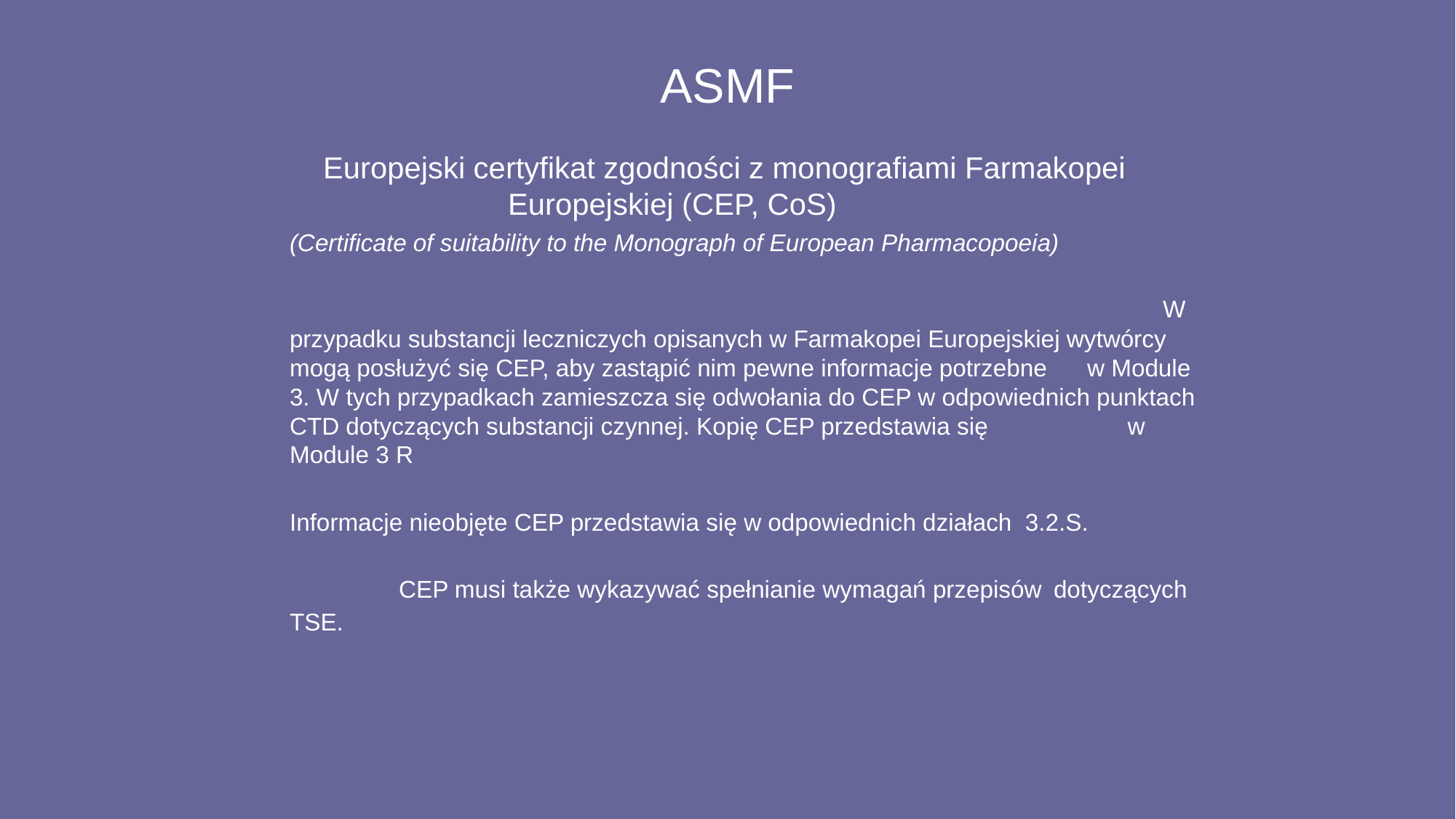

# ASMF
	    Europejski certyfikat zgodności z monografiami Farmakopei 			Europejskiej (CEP, CoS)		       	(Certificate of suitability to the Monograph of European Pharmacopoeia) 																	W przypadku substancji leczniczych opisanych w Farmakopei Europejskiej wytwórcy mogą posłużyć się CEP, aby zastąpić nim pewne informacje potrzebne      w Module 3. W tych przypadkach zamieszcza się odwołania do CEP w odpowiednich punktach CTD dotyczących substancji czynnej. Kopię CEP przedstawia się	           w Module 3 R
									Informacje nieobjęte CEP przedstawia się w odpowiednich działach  3.2.S.

		CEP musi także wykazywać spełnianie wymagań przepisów 	dotyczących TSE.